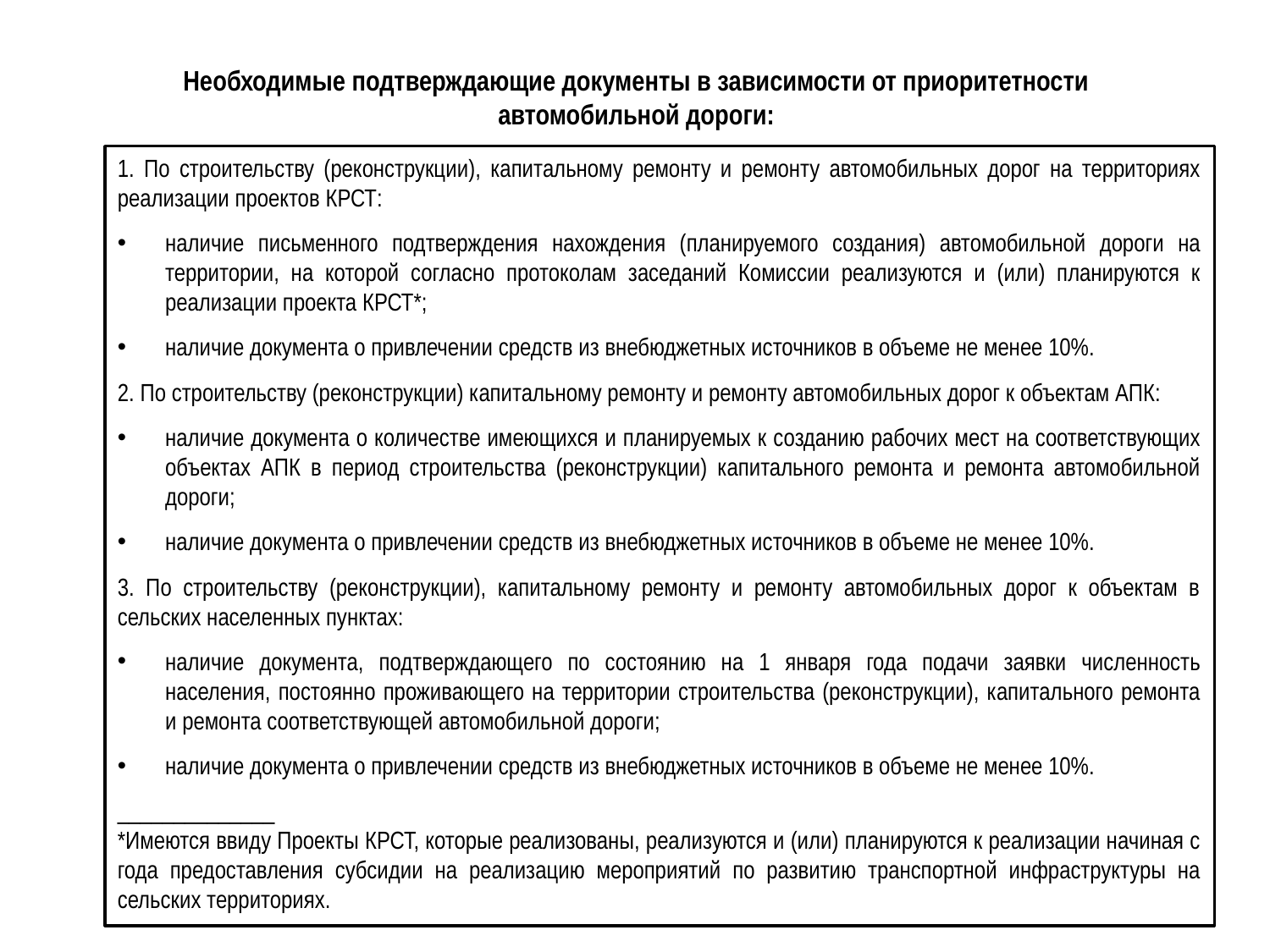

# Необходимые подтверждающие документы в зависимости от приоритетности автомобильной дороги:
1. По строительству (реконструкции), капитальному ремонту и ремонту автомобильных дорог на территориях реализации проектов КРСТ:
наличие письменного подтверждения нахождения (планируемого создания) автомобильной дороги на территории, на которой согласно протоколам заседаний Комиссии реализуются и (или) планируются к реализации проекта КРСТ*;
наличие документа о привлечении средств из внебюджетных источников в объеме не менее 10%.
2. По строительству (реконструкции) капитальному ремонту и ремонту автомобильных дорог к объектам АПК:
наличие документа о количестве имеющихся и планируемых к созданию рабочих мест на соответствующих объектах АПК в период строительства (реконструкции) капитального ремонта и ремонта автомобильной дороги;
наличие документа о привлечении средств из внебюджетных источников в объеме не менее 10%.
3. По строительству (реконструкции), капитальному ремонту и ремонту автомобильных дорог к объектам в сельских населенных пунктах:
наличие документа, подтверждающего по состоянию на 1 января года подачи заявки численность населения, постоянно проживающего на территории строительства (реконструкции), капитального ремонта и ремонта соответствующей автомобильной дороги;
наличие документа о привлечении средств из внебюджетных источников в объеме не менее 10%.
______________
*Имеются ввиду Проекты КРСТ, которые реализованы, реализуются и (или) планируются к реализации начиная с года предоставления субсидии на реализацию мероприятий по развитию транспортной инфраструктуры на сельских территориях.